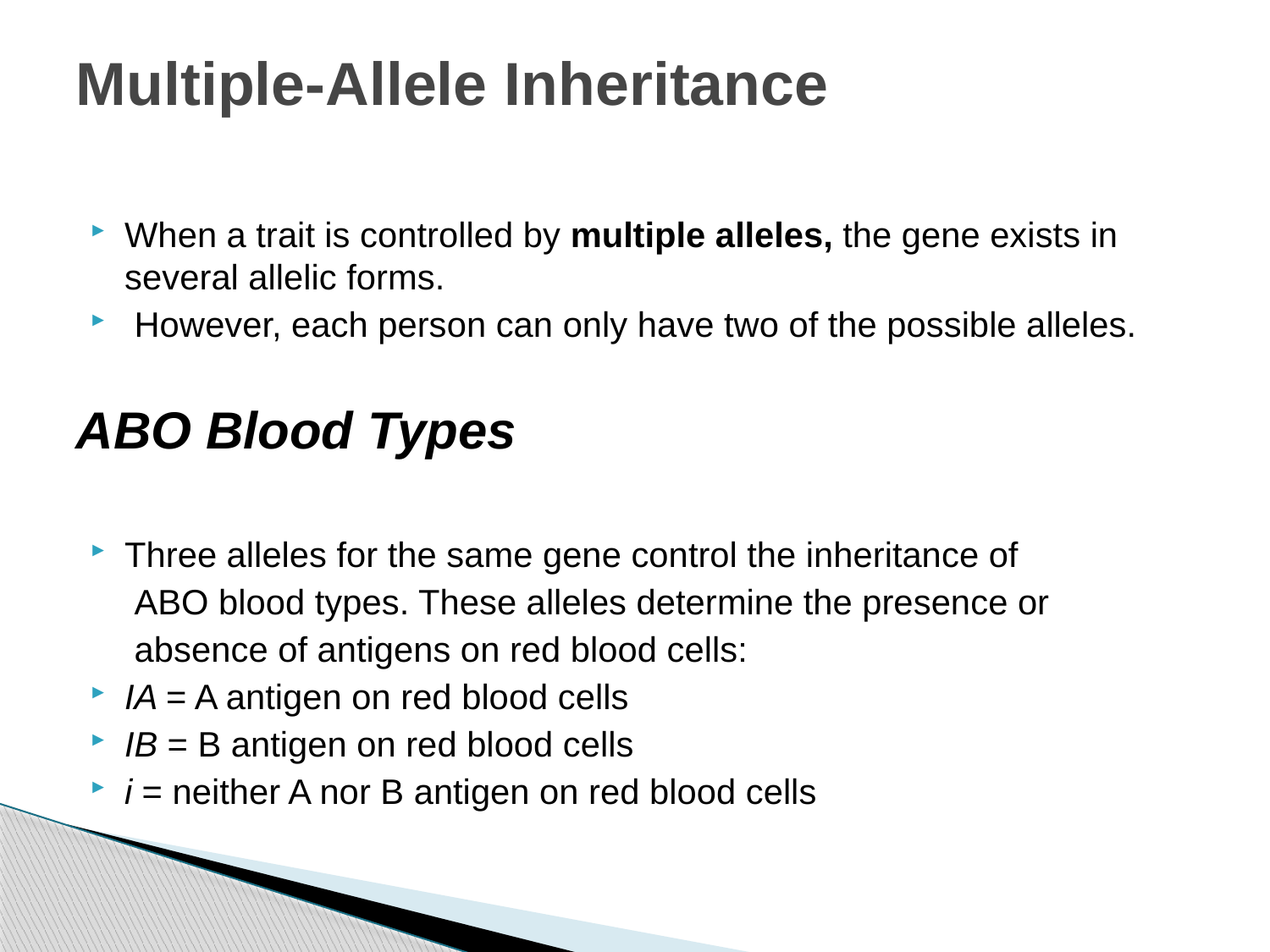

# Multiple-Allele Inheritance
When a trait is controlled by multiple alleles, the gene exists in several allelic forms.
 However, each person can only have two of the possible alleles.

ABO Blood Types

Three alleles for the same gene control the inheritance of
      ABO blood types. These alleles determine the presence or
      absence of antigens on red blood cells:
IA = A antigen on red blood cells
IB = B antigen on red blood cells
i = neither A nor B antigen on red blood cells